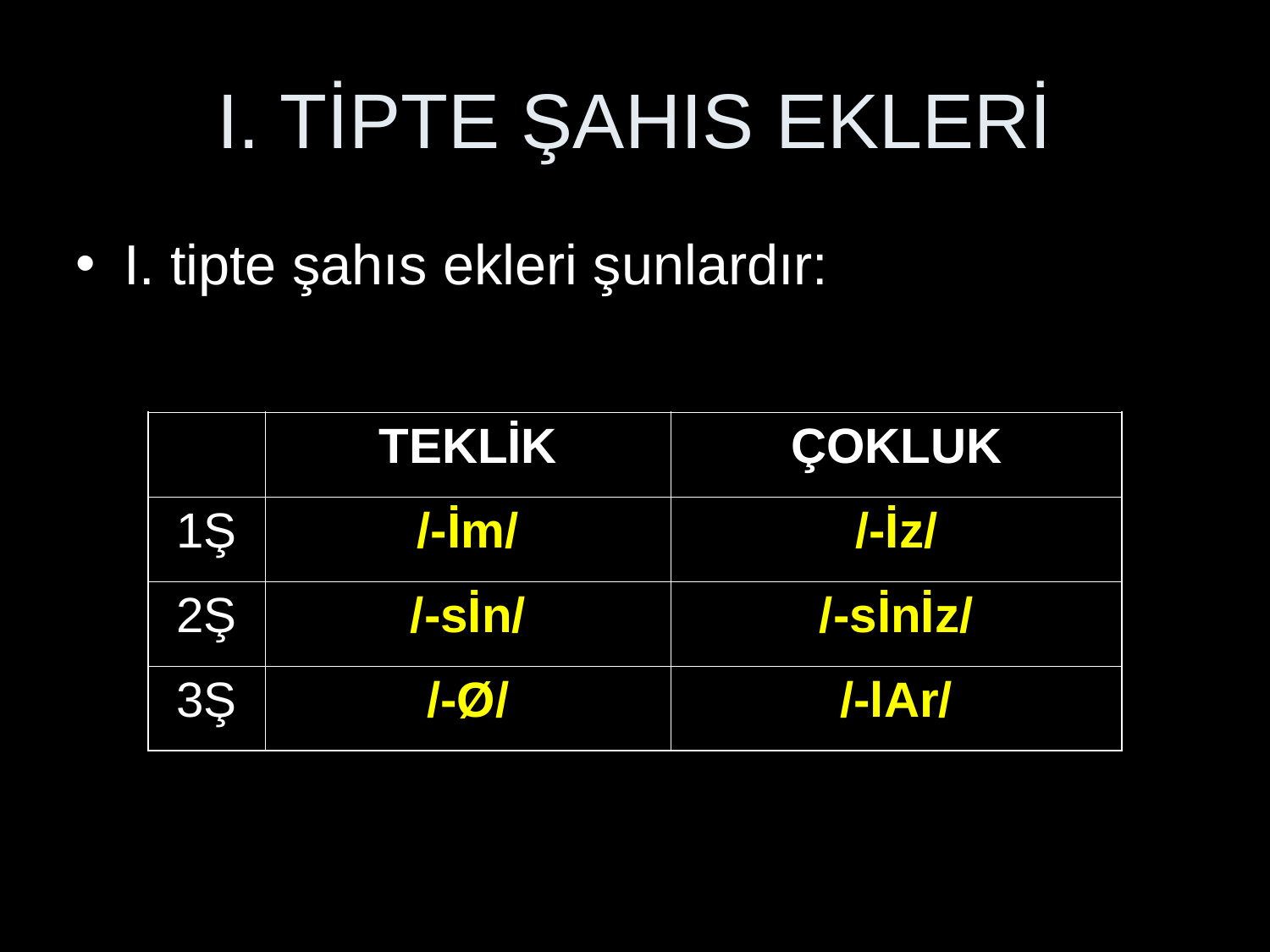

# I. TİPTE ŞAHIS EKLERİ
I. tipte şahıs ekleri şunlardır:
|  | TEKLİK | ÇOKLUK |
| --- | --- | --- |
| 1Ş | /-İm/ | /-İz/ |
| 2Ş | /-sİn/ | /-sİnİz/ |
| 3Ş | /-Ø/ | /-lAr/ |